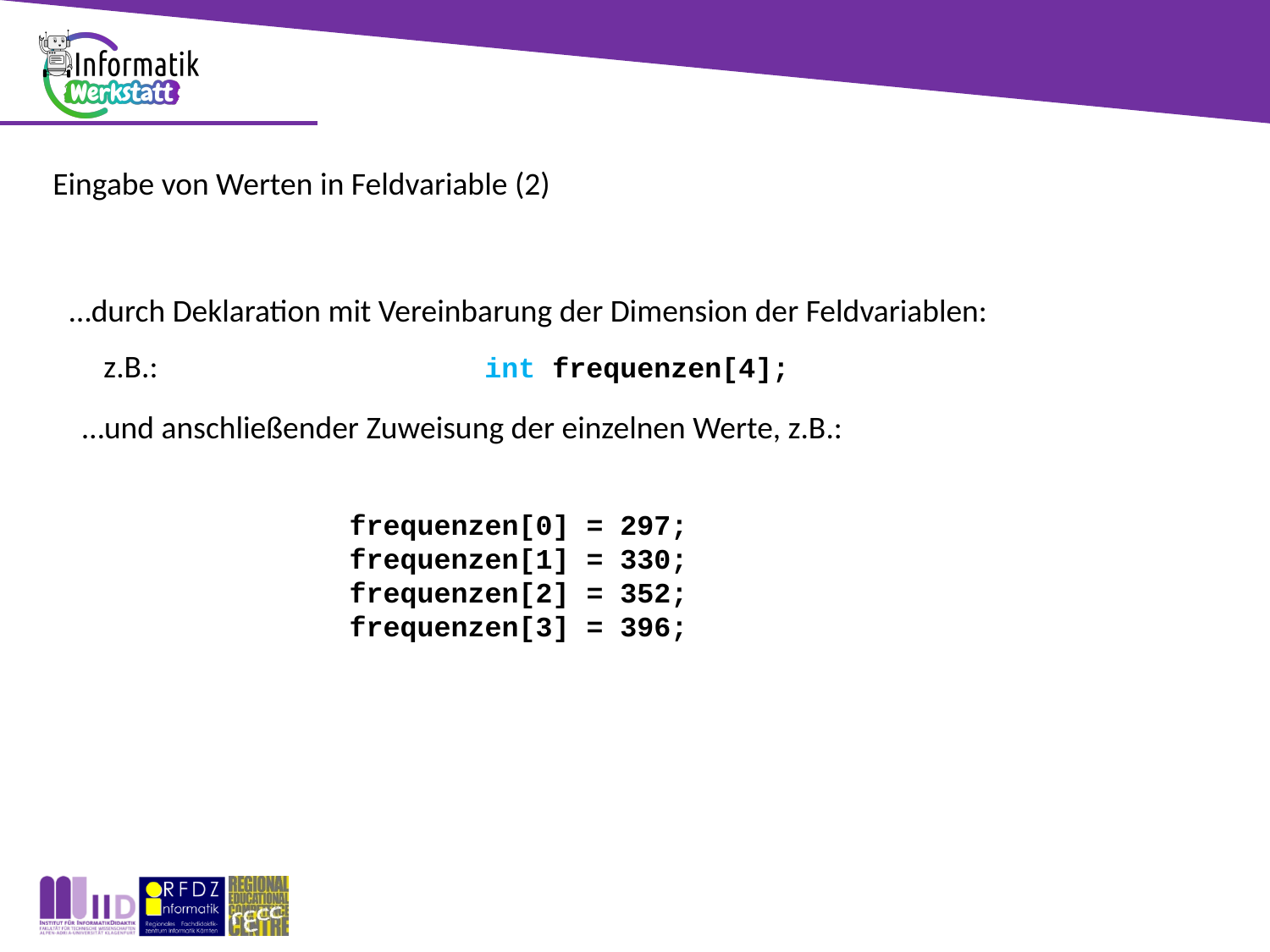

Eingabe von Werten in Feldvariable (2)
…durch Deklaration mit Vereinbarung der Dimension der Feldvariablen:
z.B.:			int frequenzen[4];
…und anschließender Zuweisung der einzelnen Werte, z.B.:
		frequenzen[0] = 297;
		frequenzen[1] = 330;
		frequenzen[2] = 352;
		frequenzen[3] = 396;